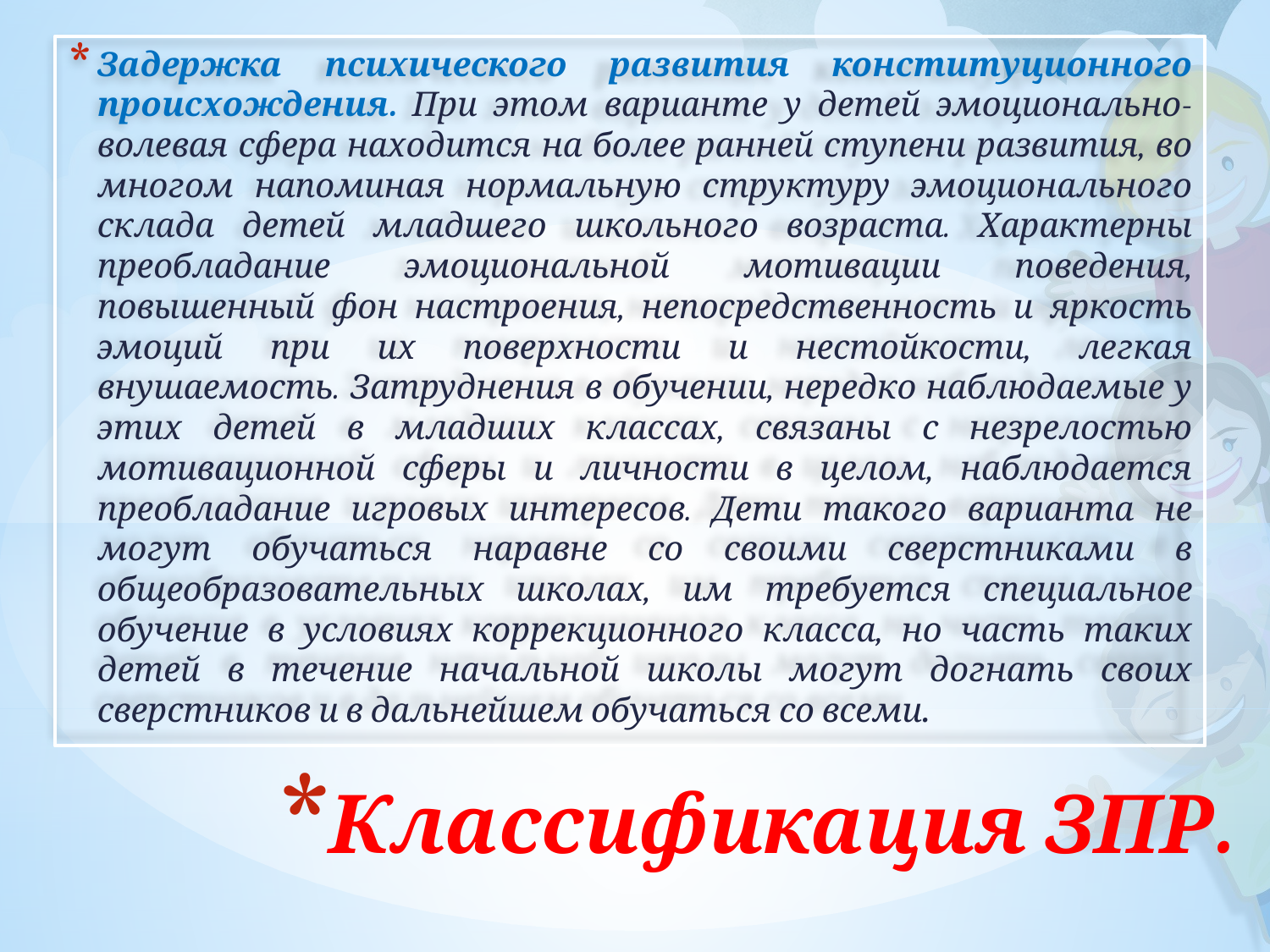

Задержка психического развития конституционного происхождения. При этом варианте у детей эмоционально-волевая сфера находится на более ранней ступени развития, во многом напоминая нормальную структуру эмоционального склада детей младшего школьного возраста. Характерны преобладание эмоциональной мотивации поведения, повышенный фон настроения, непосредственность и яркость эмоций при их поверхности и нестойкости, легкая внушаемость. Затруднения в обучении, нередко наблюдаемые у этих детей в младших классах, связаны с незрелостью мотивационной сферы и личности в целом, наблюдается преобладание игровых интересов. Дети такого варианта не могут обучаться наравне со своими сверстниками в общеобразовательных школах, им требуется специальное обучение в условиях коррекционного класса, но часть таких детей в течение начальной школы могут догнать своих сверстников и в дальнейшем обучаться со всеми.
# Классификация ЗПР.